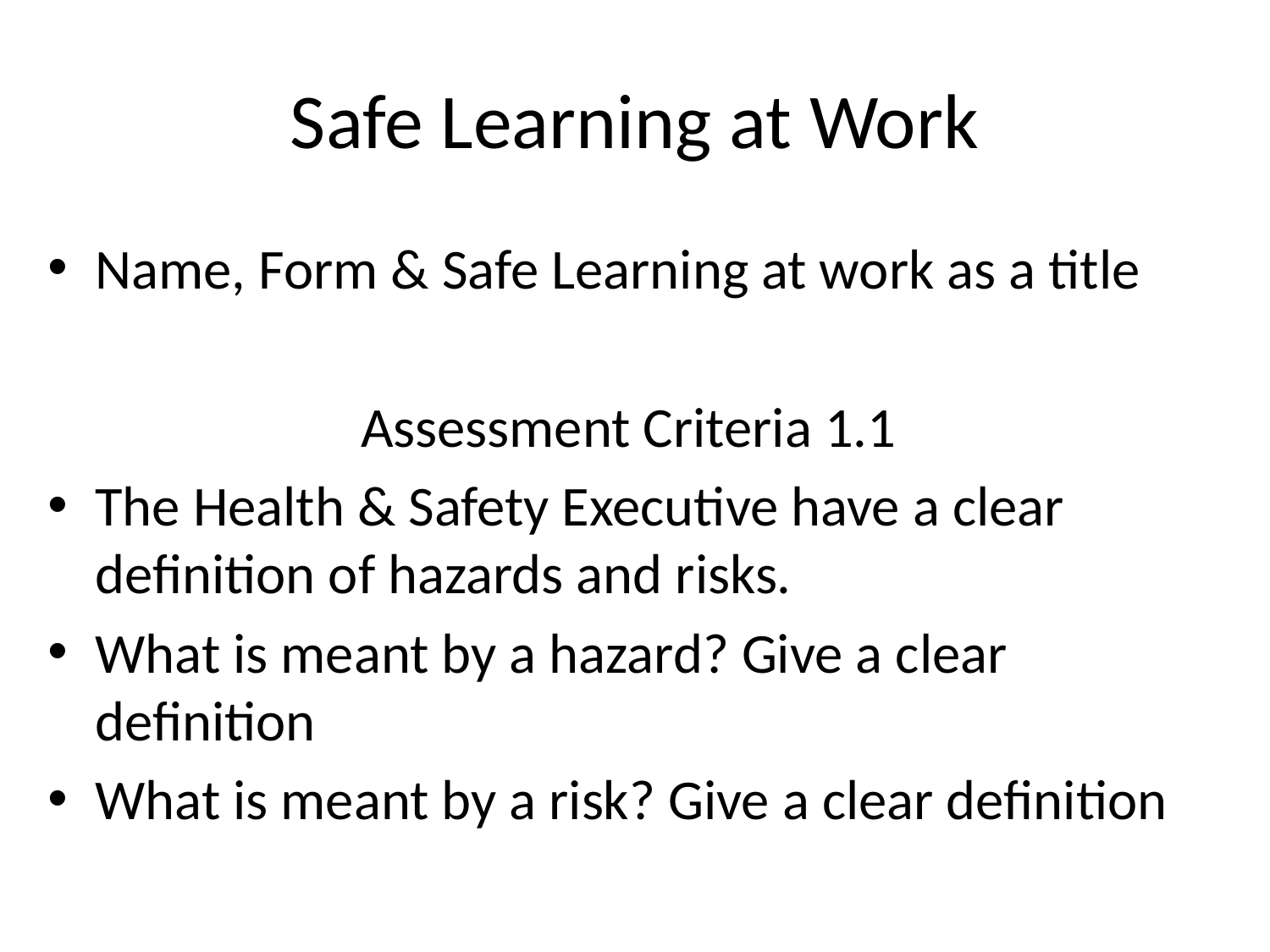

# Safe Learning at Work
Name, Form & Safe Learning at work as a title

Assessment Criteria 1.1
The Health & Safety Executive have a clear definition of hazards and risks.
What is meant by a hazard? Give a clear definition
What is meant by a risk? Give a clear definition